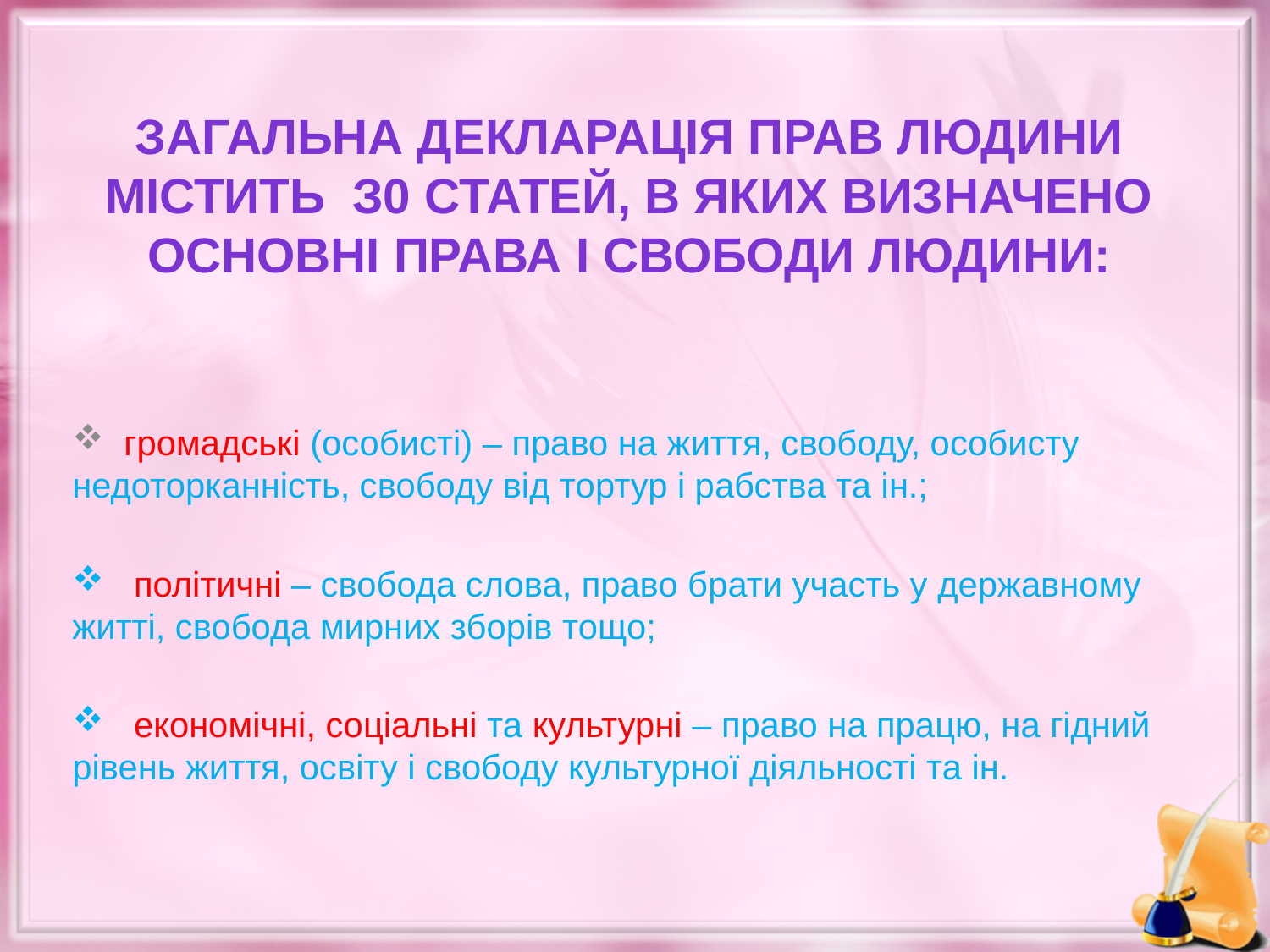

# Загальна декларація прав людини містить  з0 статей, в яких визначено основні права і свободи людини:
  громадські (особисті) – право на життя, свободу, особисту недоторканність, свободу від тортур і рабства та ін.;

   політичні – свобода слова, право брати участь у державному житті, свобода мирних зборів тощо;

   економічні, соціальні та культурні – право на працю, на гідний рівень життя, освіту і свободу культурної діяльності та ін.